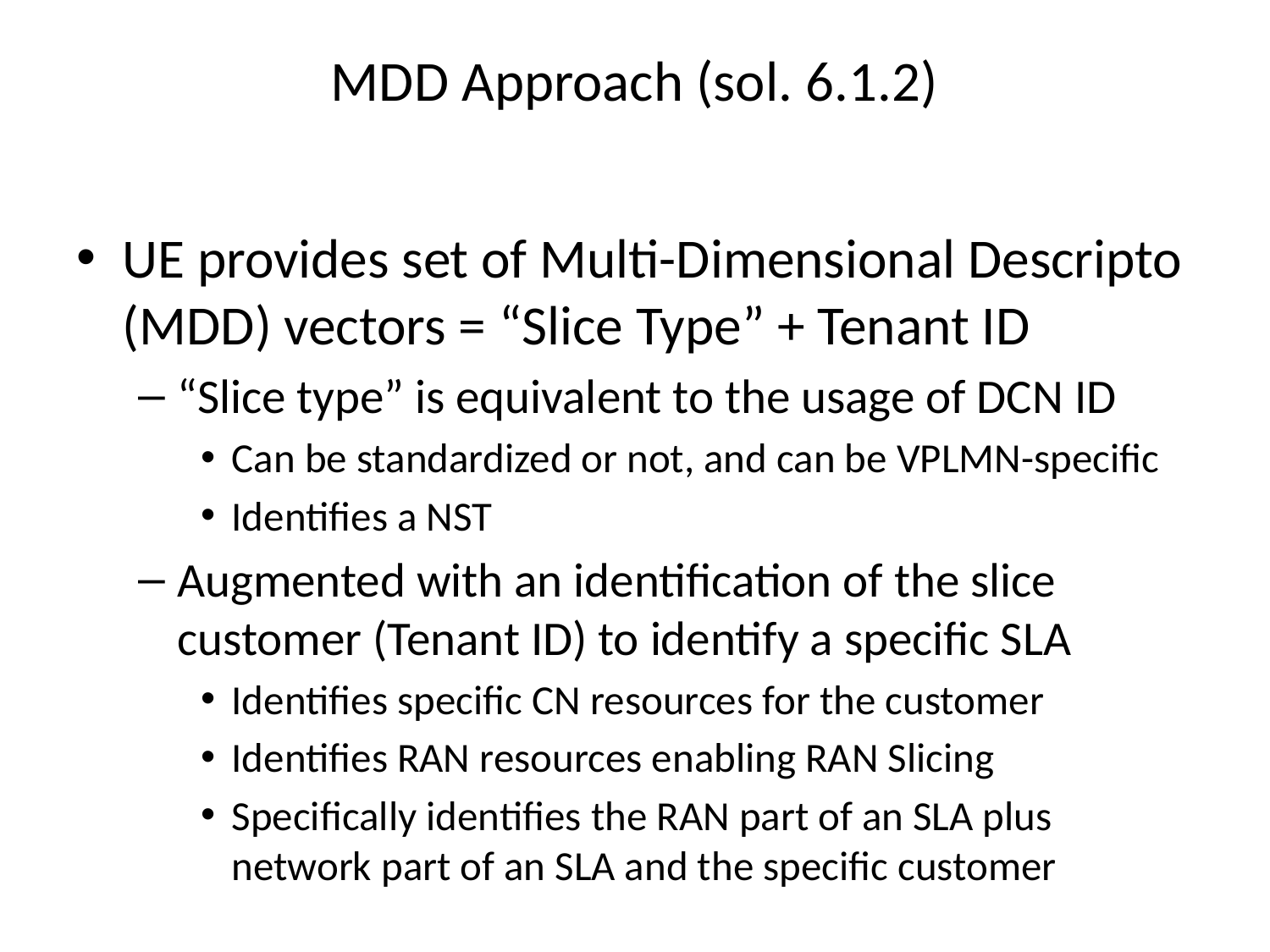

# MDD Approach (sol. 6.1.2)

UE provides set of Multi-Dimensional Descripto (MDD) vectors = “Slice Type” + Tenant ID
“Slice type” is equivalent to the usage of DCN ID
Can be standardized or not, and can be VPLMN-specific
Identifies a NST
Augmented with an identification of the slice customer (Tenant ID) to identify a specific SLA
Identifies specific CN resources for the customer
Identifies RAN resources enabling RAN Slicing
Specifically identifies the RAN part of an SLA plus network part of an SLA and the specific customer